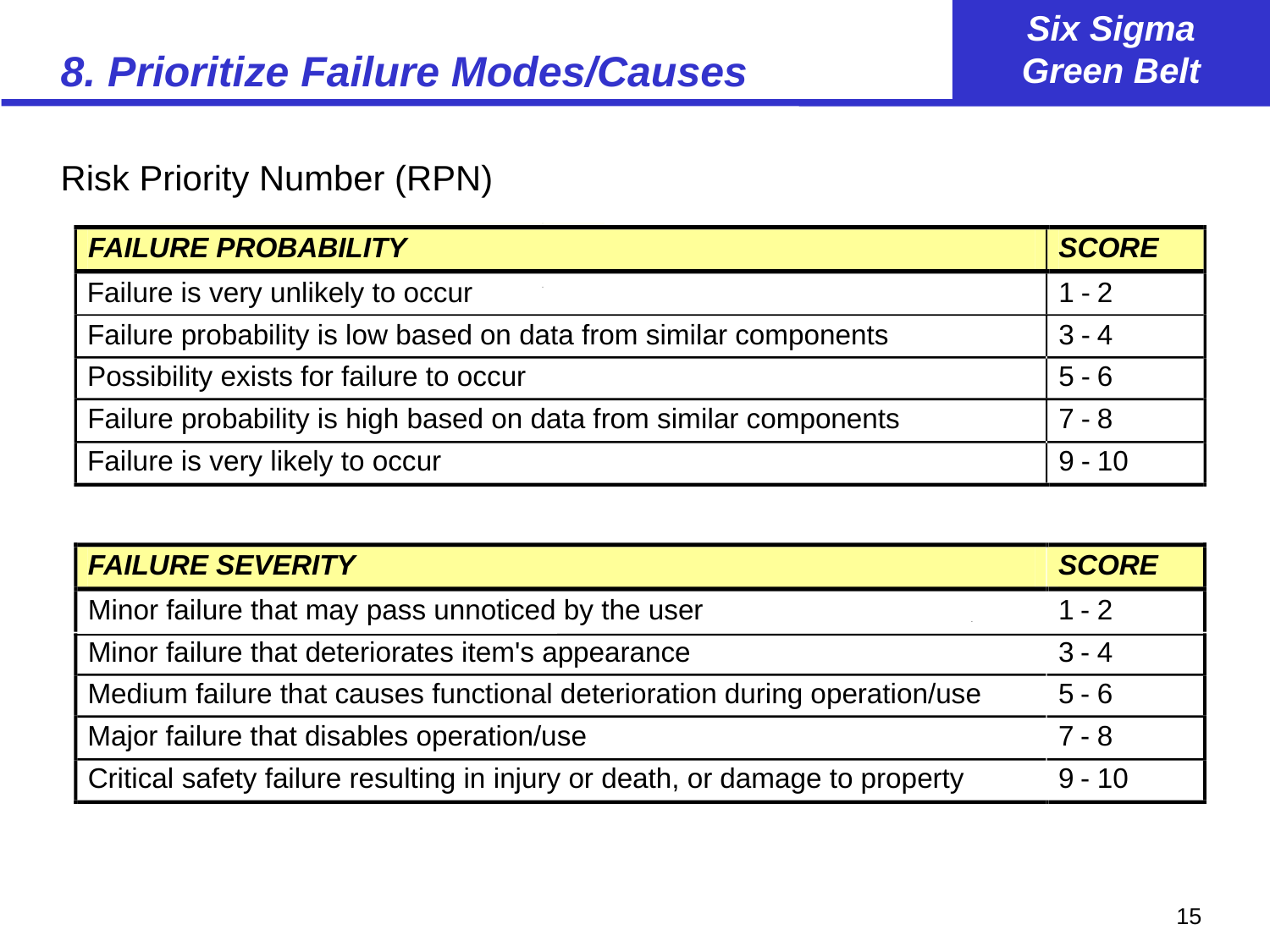

# 8. Prioritize Failure Modes/Causes

Risk Priority Number (RPN)

FAILURE PROBABILITY

SCORE

Failure is very unlikely to occur

1
-
 2

Failure probability is low based on data from similar components

3
-
 4

Possibility exists for failure to occur

5
-
 6

Failure probability is high based on data from similar components

7
-
 8

Failure is very likely to occur

9
-
 10

FAILURE SEVERITY

SCORE

Minor failure that may pass unnoticed by the user
1
-
 2

Minor failure that deteriorates item's appearance
3
-
 4

Medium failure that causes functional deterioration during operation/use

5
-
 6

Major failure that disables operation/use
7
-
 8

Critical safety failure resulting in injury or death, or damage to property

9
-
 10